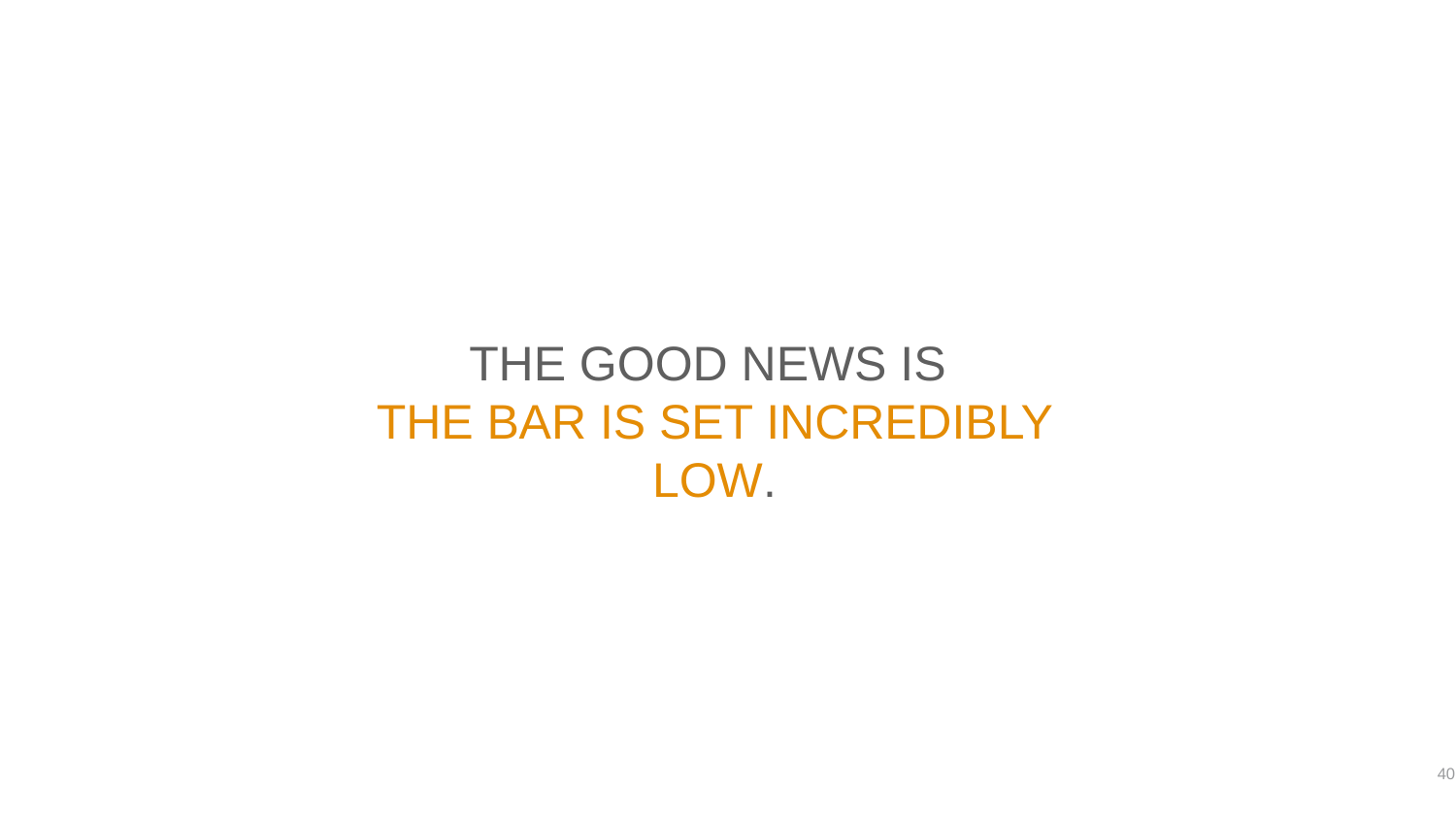

THE GOOD NEWS IS
THE BAR IS SET INCREDIBLY LOW.